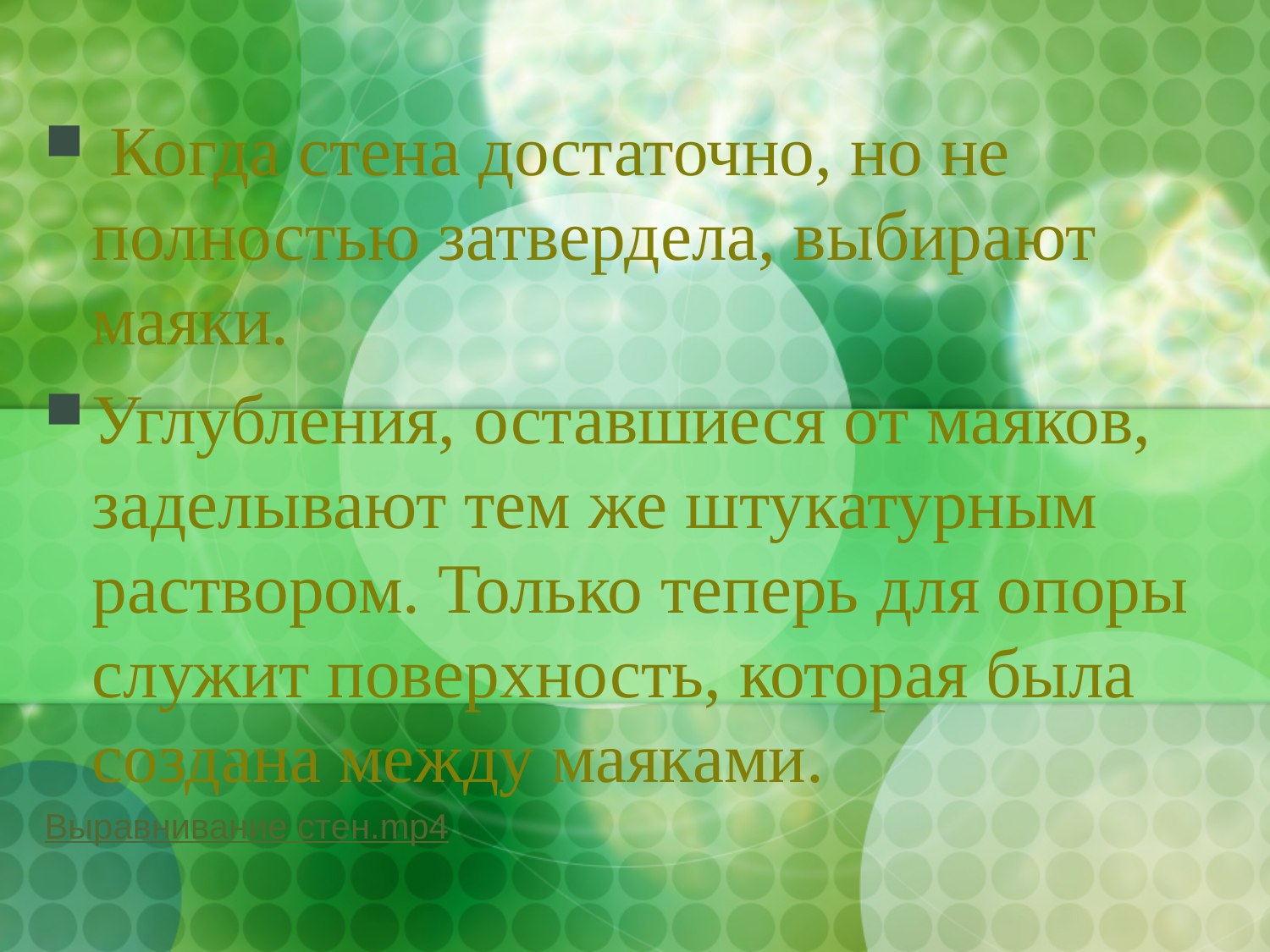

Когда стена достаточно, но не полностью затвердела, выбирают маяки.
Углубления, оставшиеся от маяков, заделывают тем же штукатурным раствором. Только теперь для опоры служит поверхность, которая была создана между маяками.
Выравнивание стен.mp4